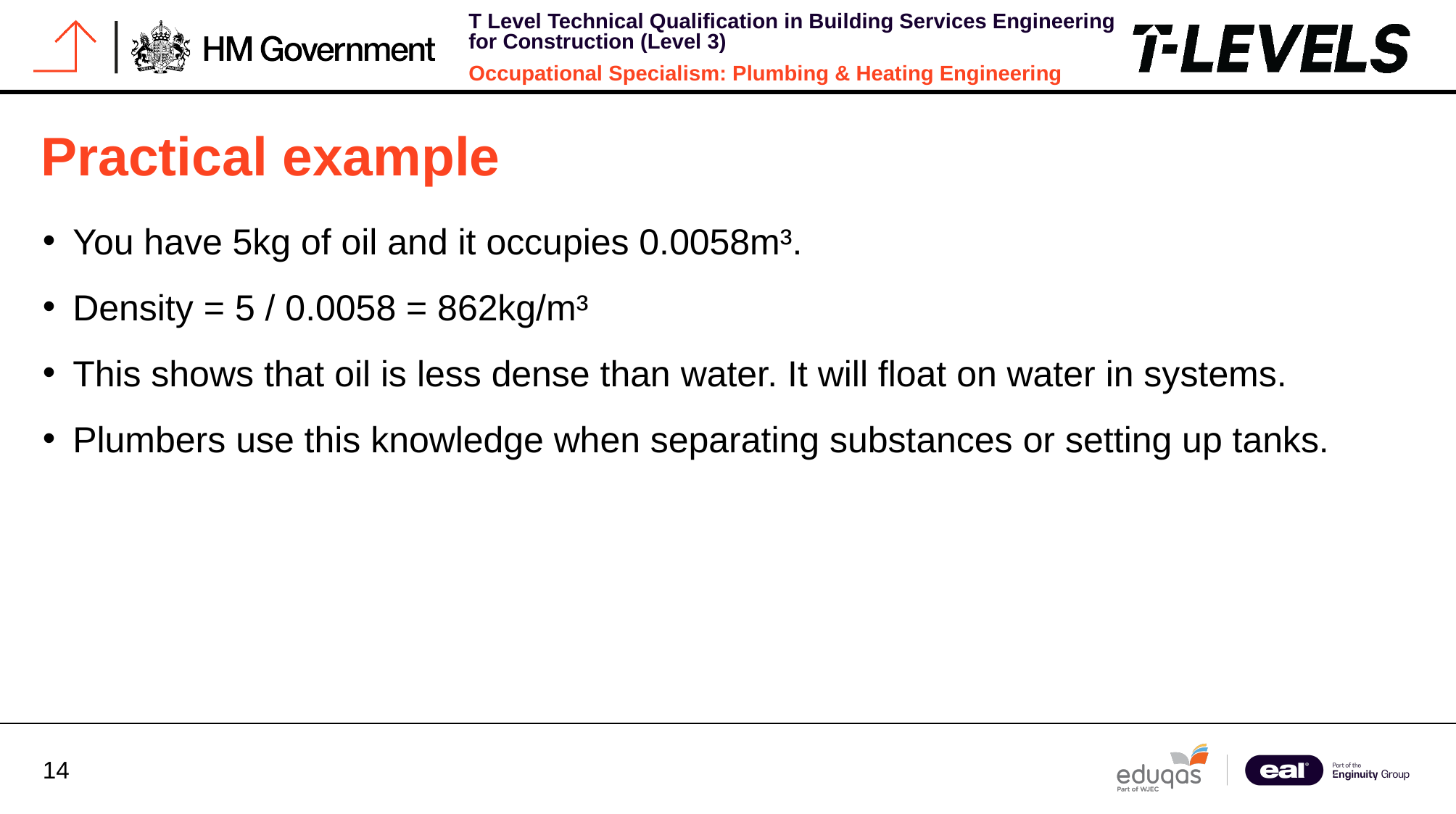

# Practical example
You have 5kg of oil and it occupies 0.0058m³.
Density = 5 / 0.0058 = 862kg/m³
This shows that oil is less dense than water. It will float on water in systems.
Plumbers use this knowledge when separating substances or setting up tanks.